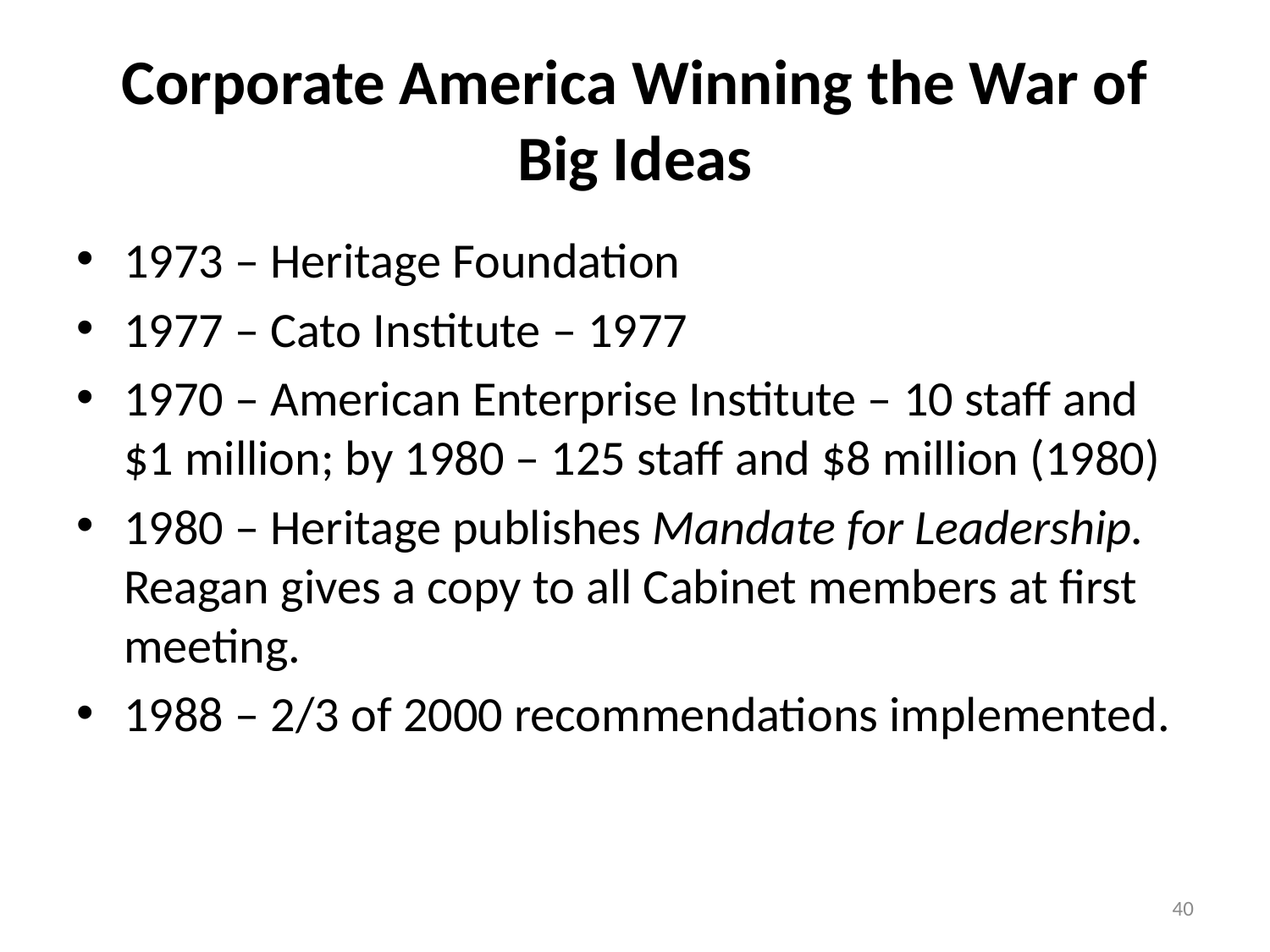

# Corporate America Winning the War of Big Ideas
1973 – Heritage Foundation
1977 – Cato Institute – 1977
1970 – American Enterprise Institute – 10 staff and $1 million; by 1980 – 125 staff and $8 million (1980)
1980 – Heritage publishes Mandate for Leadership.  Reagan gives a copy to all Cabinet members at first meeting.
1988 – 2/3 of 2000 recommendations implemented.
40